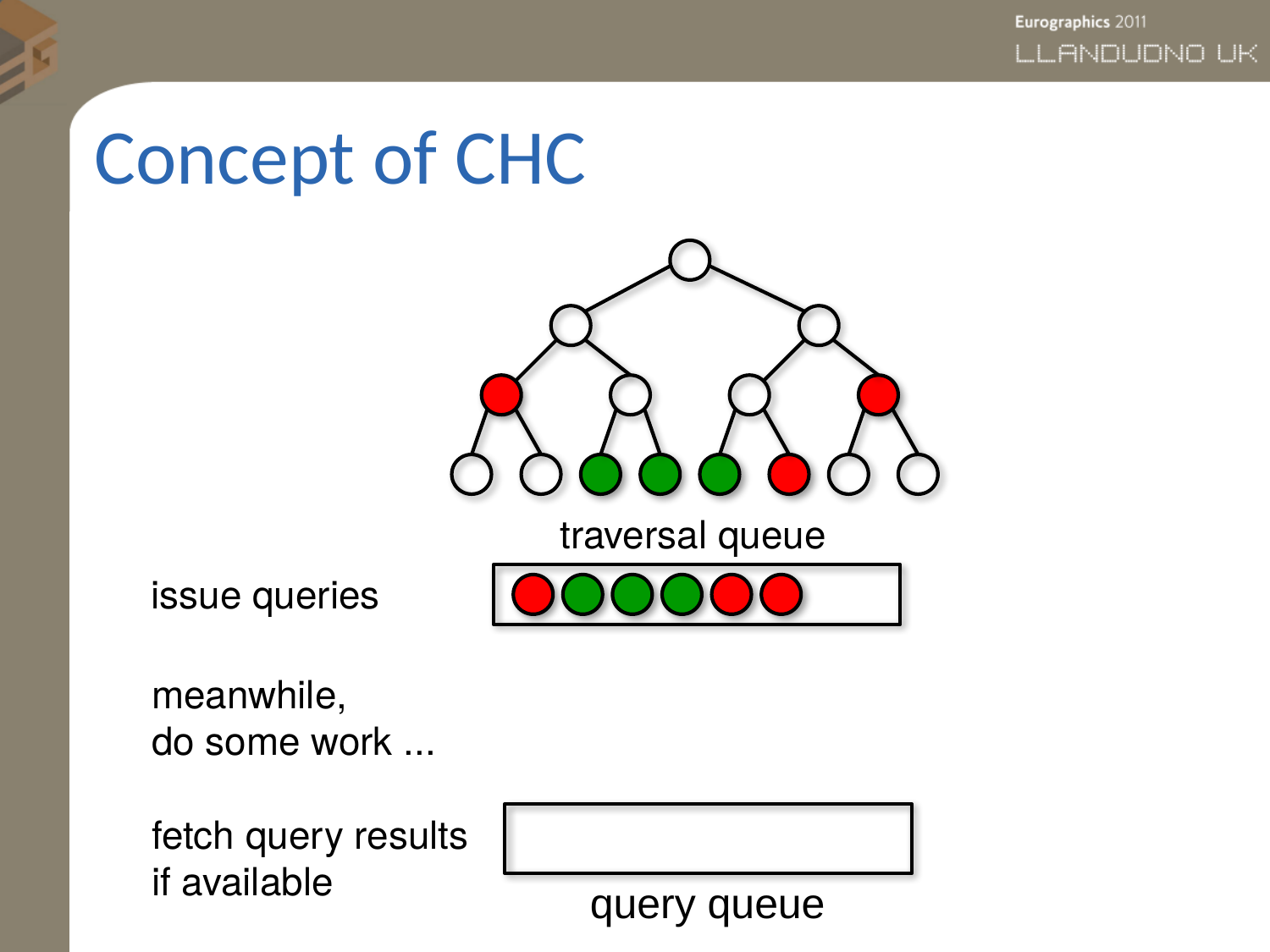

# Concept of CHC

traversal queue
issue queries

meanwhile,
do some work ...
fetch query results
if available

query queue